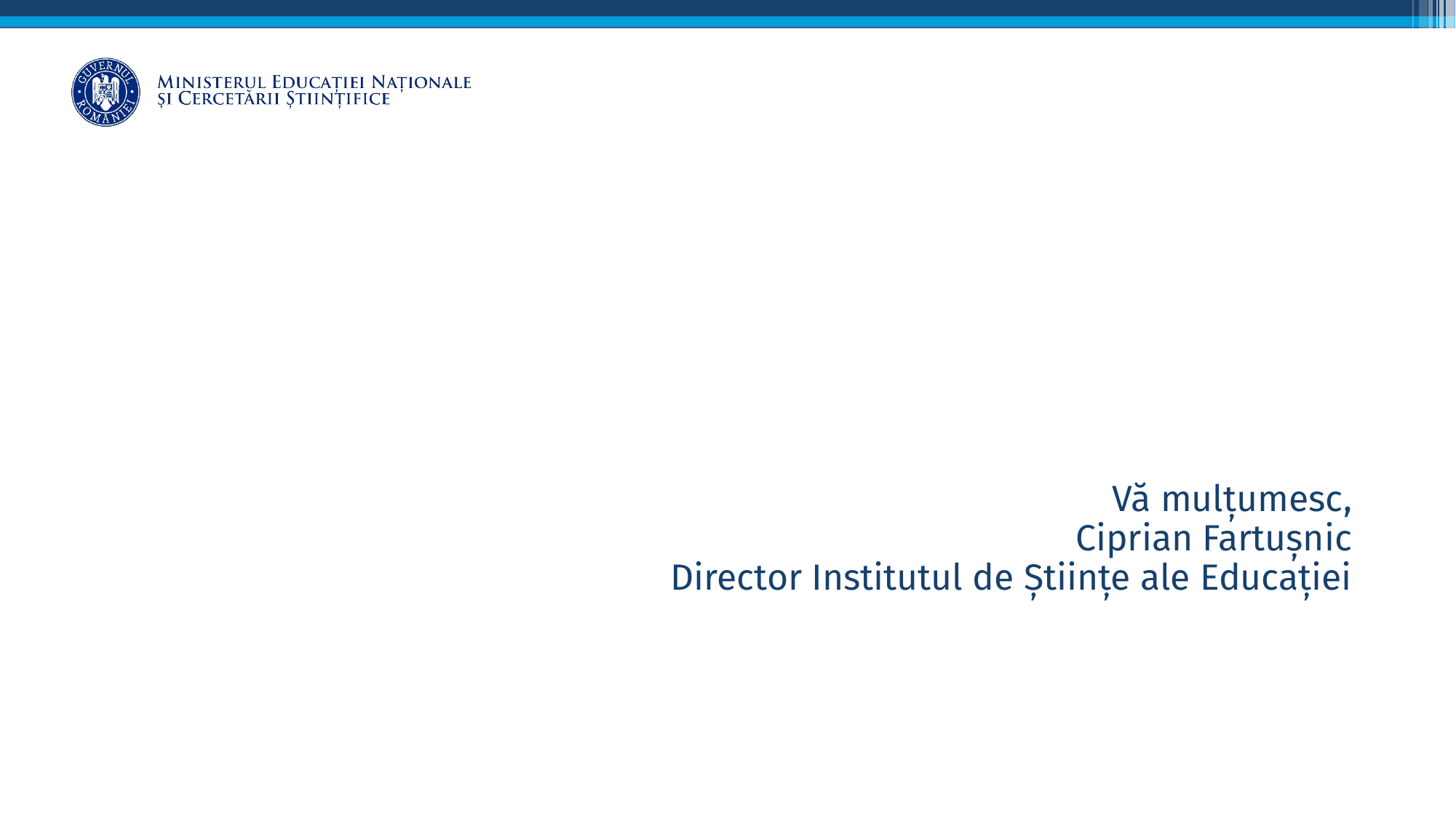

Vă mulțumesc,
Ciprian Fartușnic
Director Institutul de Științe ale Educației